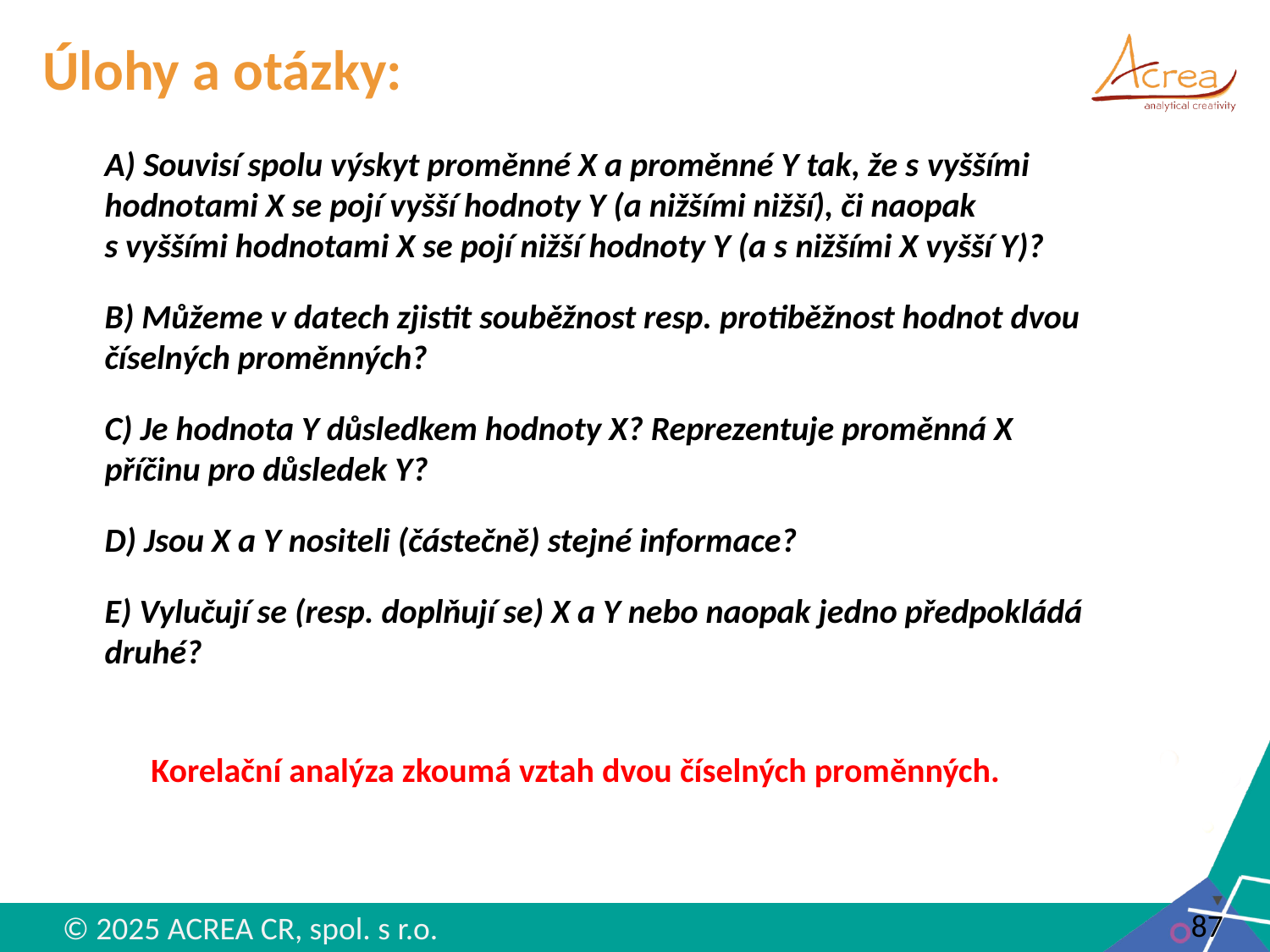

# Úlohy a otázky:
	A) Souvisí spolu výskyt proměnné X a proměnné Y tak, že s vyššími hodnotami X se pojí vyšší hodnoty Y (a nižšími nižší), či naopak s vyššími hodnotami X se pojí nižší hodnoty Y (a s nižšími X vyšší Y)?
	B) Můžeme v datech zjistit souběžnost resp. protiběžnost hodnot dvou číselných proměnných?
	C) Je hodnota Y důsledkem hodnoty X? Reprezentuje proměnná X příčinu pro důsledek Y?
	D) Jsou X a Y nositeli (částečně) stejné informace?
	E) Vylučují se (resp. doplňují se) X a Y nebo naopak jedno předpokládá druhé?

Korelační analýza zkoumá vztah dvou číselných proměnných.

87